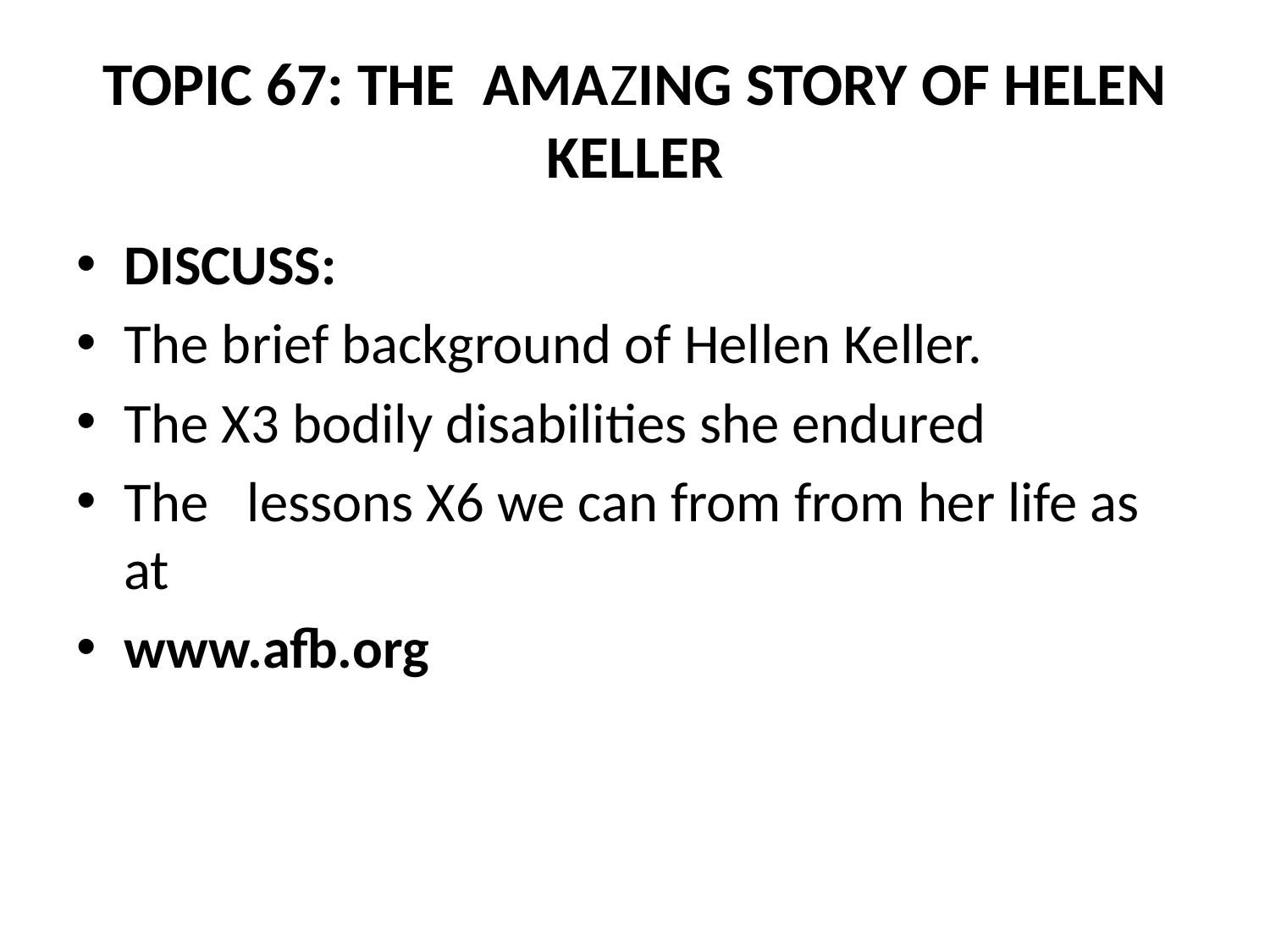

# TOPIC 67: THE  AMAZING STORY OF HELEN KELLER
DISCUSS:
The brief background of Hellen Keller.
The X3 bodily disabilities she endured
The   lessons X6 we can from from her life as at
www.afb.org